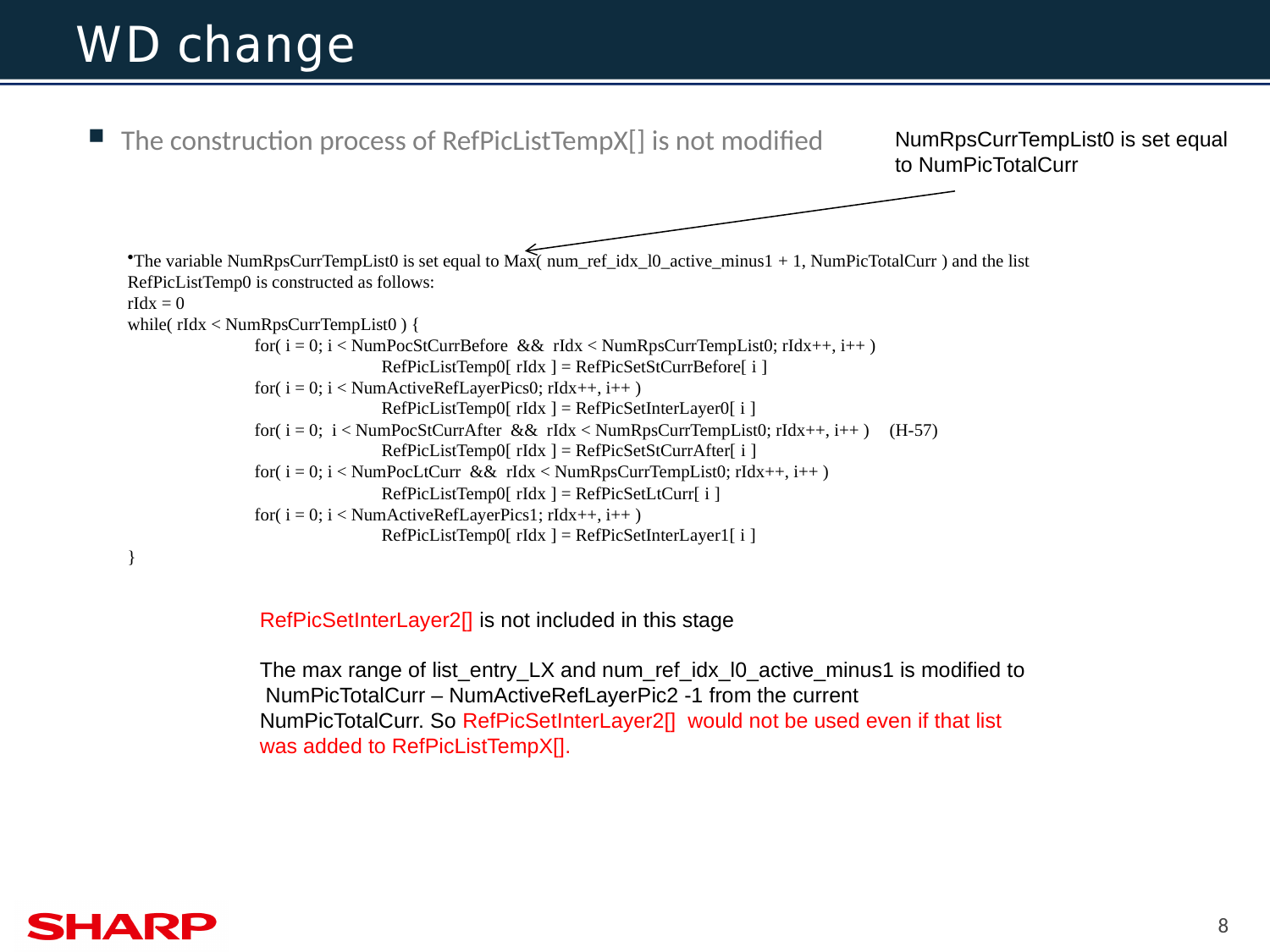

# WD change
The construction process of RefPicListTempX[] is not modified
NumRpsCurrTempList0 is set equal to NumPicTotalCurr
The variable NumRpsCurrTempList0 is set equal to Max( num_ref_idx_l0_active_minus1 + 1, NumPicTotalCurr ) and the list RefPicListTemp0 is constructed as follows:
rIdx = 0
while( rIdx < NumRpsCurrTempList0 ) {
	for( i = 0; i < NumPocStCurrBefore  &&  rIdx < NumRpsCurrTempList0; rIdx++, i++ )
		RefPicListTemp0[ rIdx ] = RefPicSetStCurrBefore[ i ]
	for( i = 0; i < NumActiveRefLayerPics0; rIdx++, i++ )
		RefPicListTemp0[ rIdx ] = RefPicSetInterLayer0[ i ]
	for( i = 0;  i < NumPocStCurrAfter  &&  rIdx < NumRpsCurrTempList0; rIdx++, i++ )	(H‑57)
		RefPicListTemp0[ rIdx ] = RefPicSetStCurrAfter[ i ]
	for( i = 0; i < NumPocLtCurr  &&  rIdx < NumRpsCurrTempList0; rIdx++, i++ )
		RefPicListTemp0[ rIdx ] = RefPicSetLtCurr[ i ]
	for( i = 0; i < NumActiveRefLayerPics1; rIdx++, i++ )
		RefPicListTemp0[ rIdx ] = RefPicSetInterLayer1[ i ]
}
RefPicSetInterLayer2[] is not included in this stage

The max range of list_entry_LX and num_ref_idx_l0_active_minus1 is modified to  NumPicTotalCurr – NumActiveRefLayerPic2 -1 from the current NumPicTotalCurr. So RefPicSetInterLayer2[]  would not be used even if that list was added to RefPicListTempX[].
8